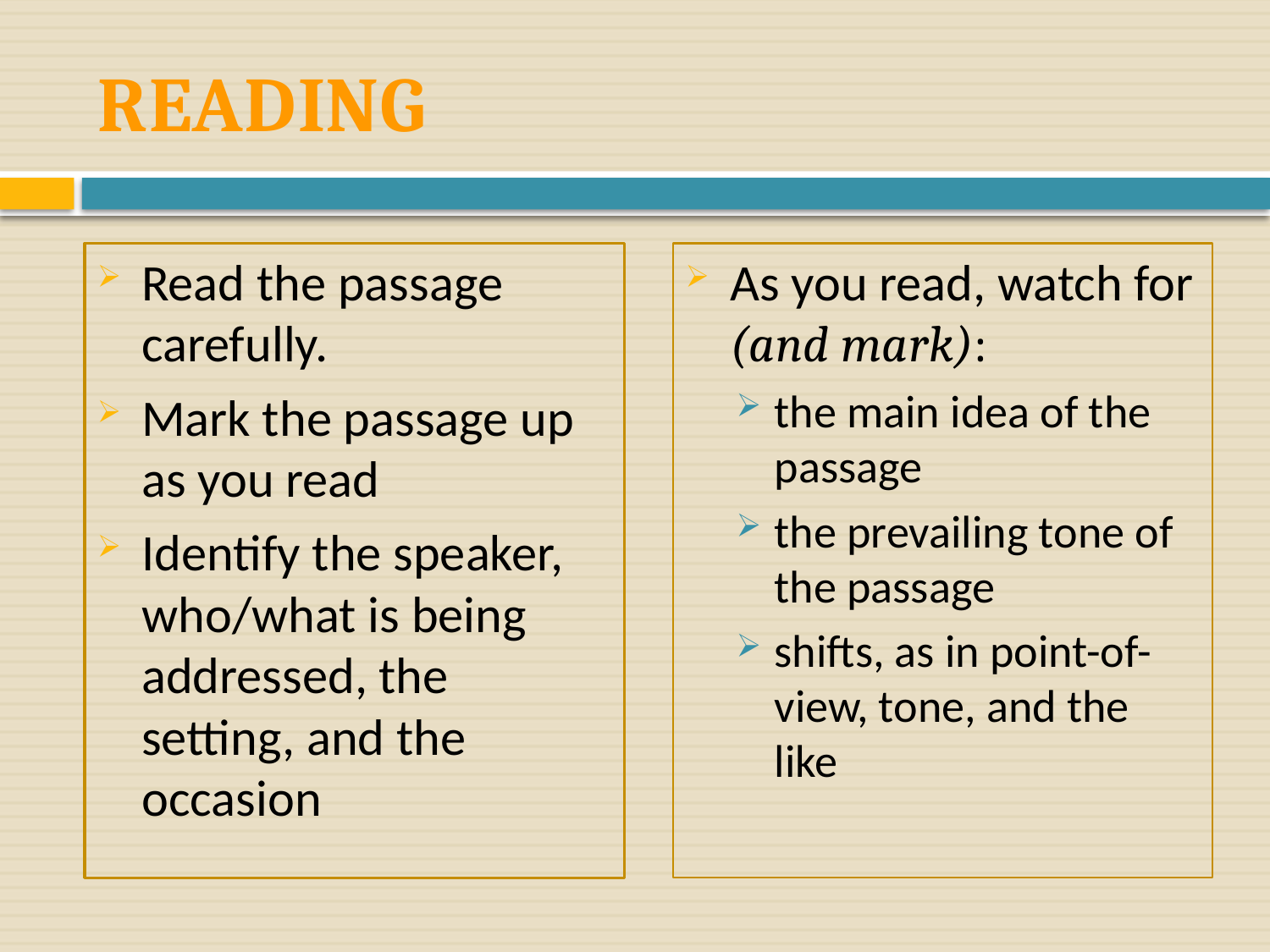

# READING
Read the passage carefully.
Mark the passage up as you read
Identify the speaker, who/what is being addressed, the setting, and the occasion

As you read, watch for (and mark):
the main idea of the passage
the prevailing tone of the passage
shifts, as in point-of-view, tone, and the like